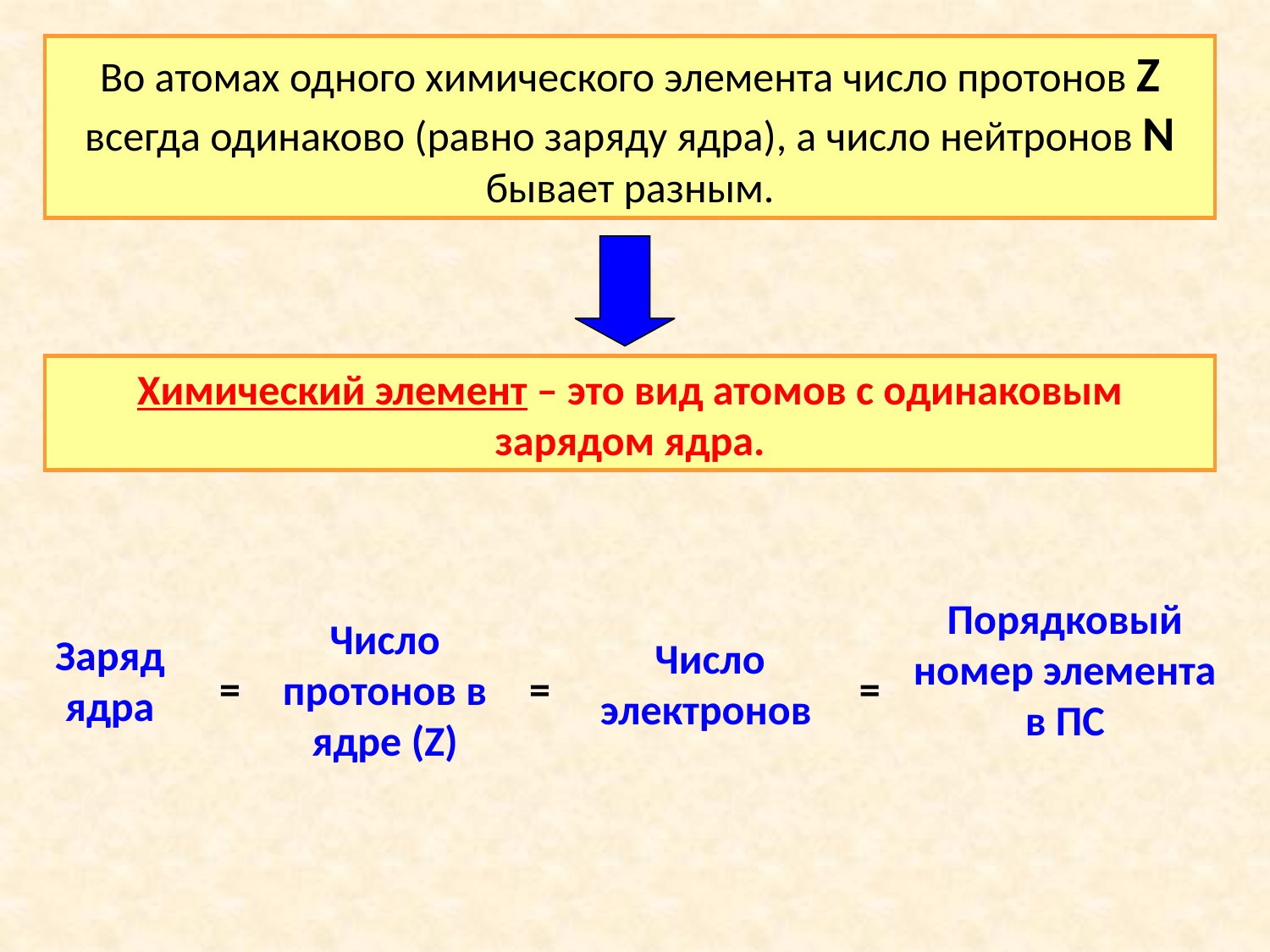

Во атомах одного химического элемента число протонов Z всегда одинаково (равно заряду ядра), а число нейтронов N бывает разным.

Химический элемент – это вид атомов с одинаковым зарядом ядра.
Порядковый номер элемента в ПС
Число протонов в ядре (Z)
Заряд ядра
Число электронов
=
=
=